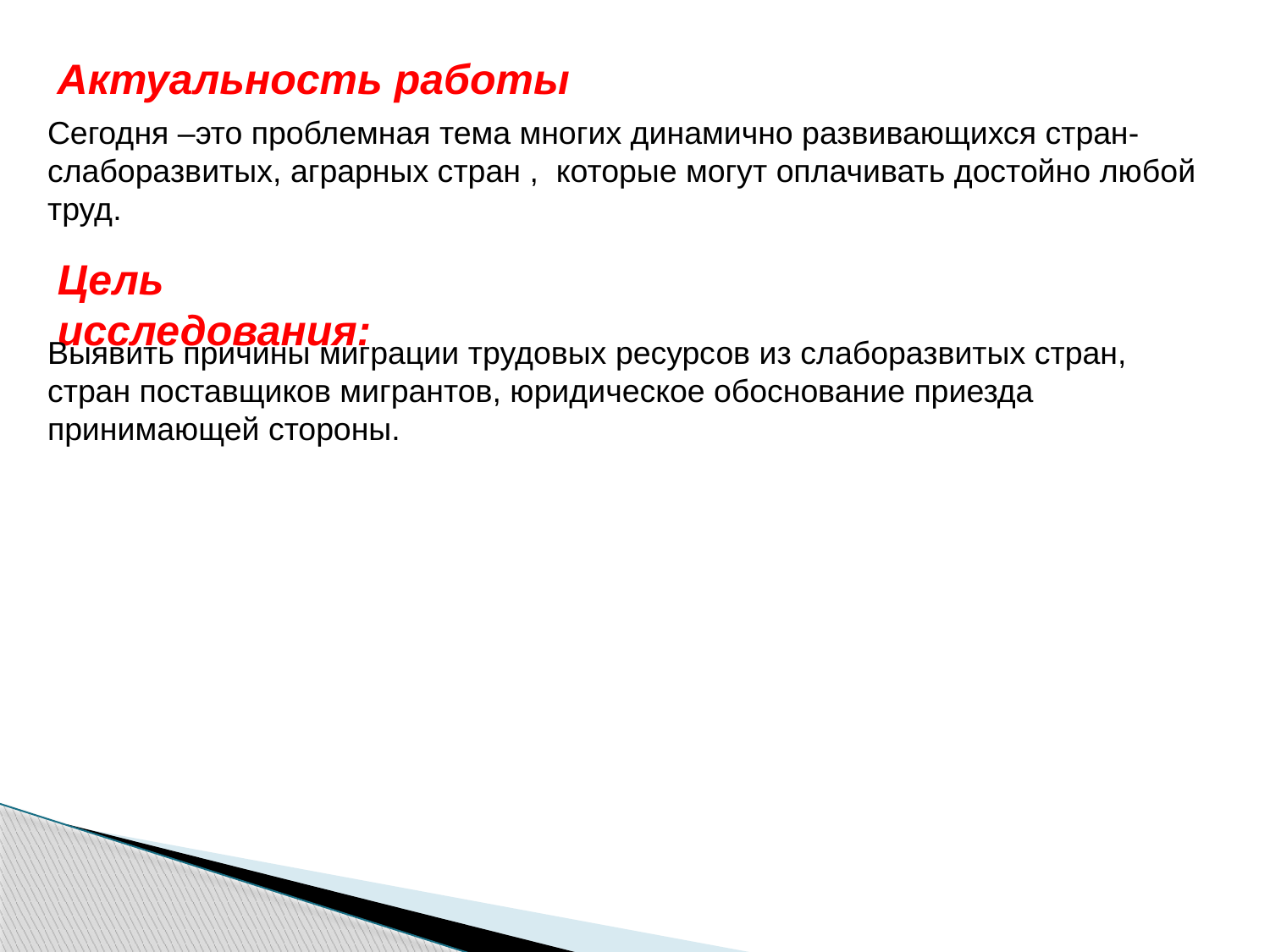

Актуальность работы
Сегодня –это проблемная тема многих динамично развивающихся стран- слаборазвитых, аграрных стран ,  которые могут оплачивать достойно любой труд.
Цель исследования:
Выявить причины миграции трудовых ресурсов из слаборазвитых стран, стран поставщиков мигрантов, юридическое обоснование приезда    принимающей стороны.